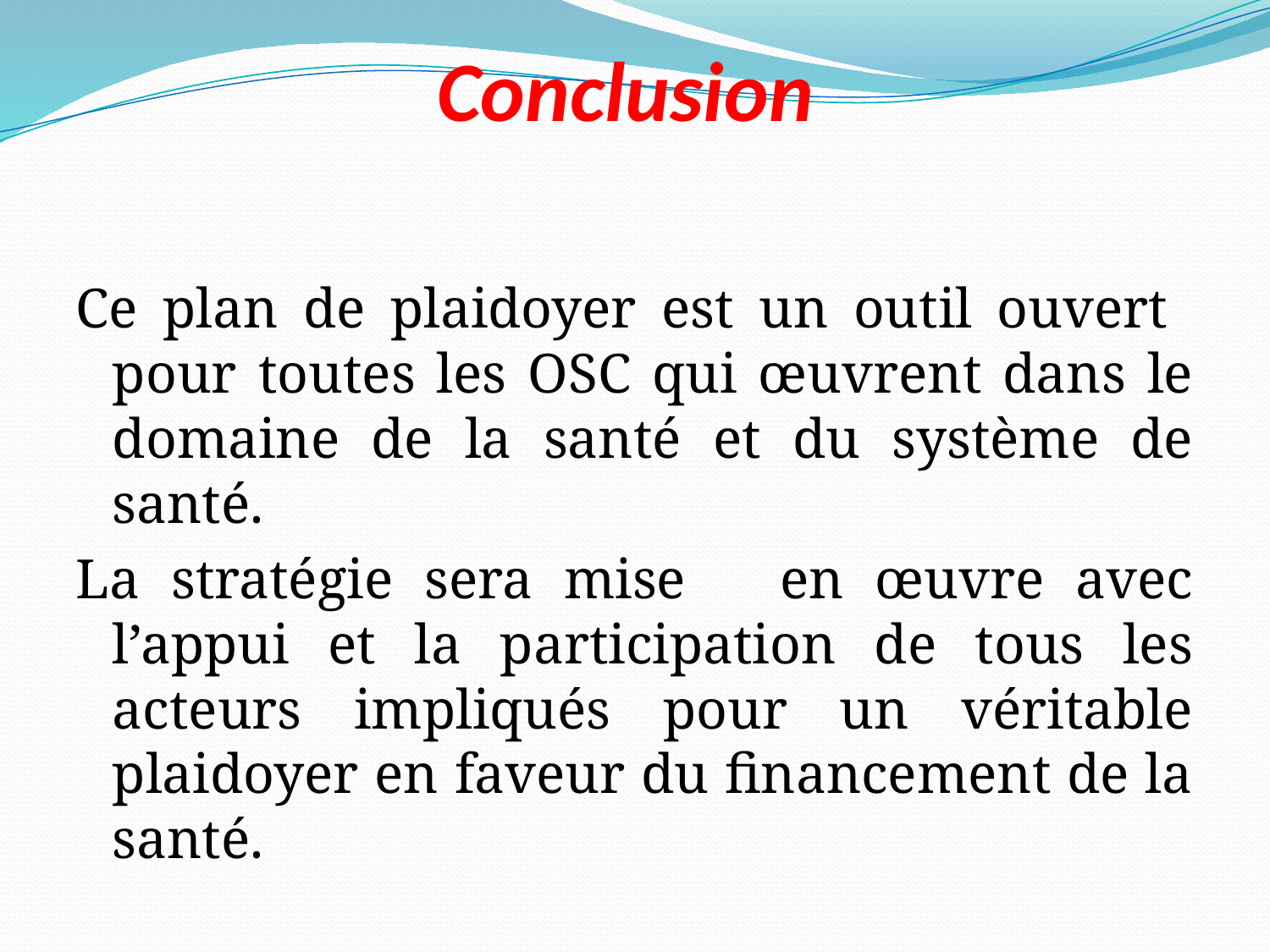

# Conclusion
Ce plan de plaidoyer est un outil ouvert  pour toutes les OSC qui œuvrent dans le domaine de la santé et du système de santé.
La stratégie sera mise   en œuvre avec l’appui et la participation de tous les acteurs impliqués pour un véritable plaidoyer en faveur du financement de la santé.